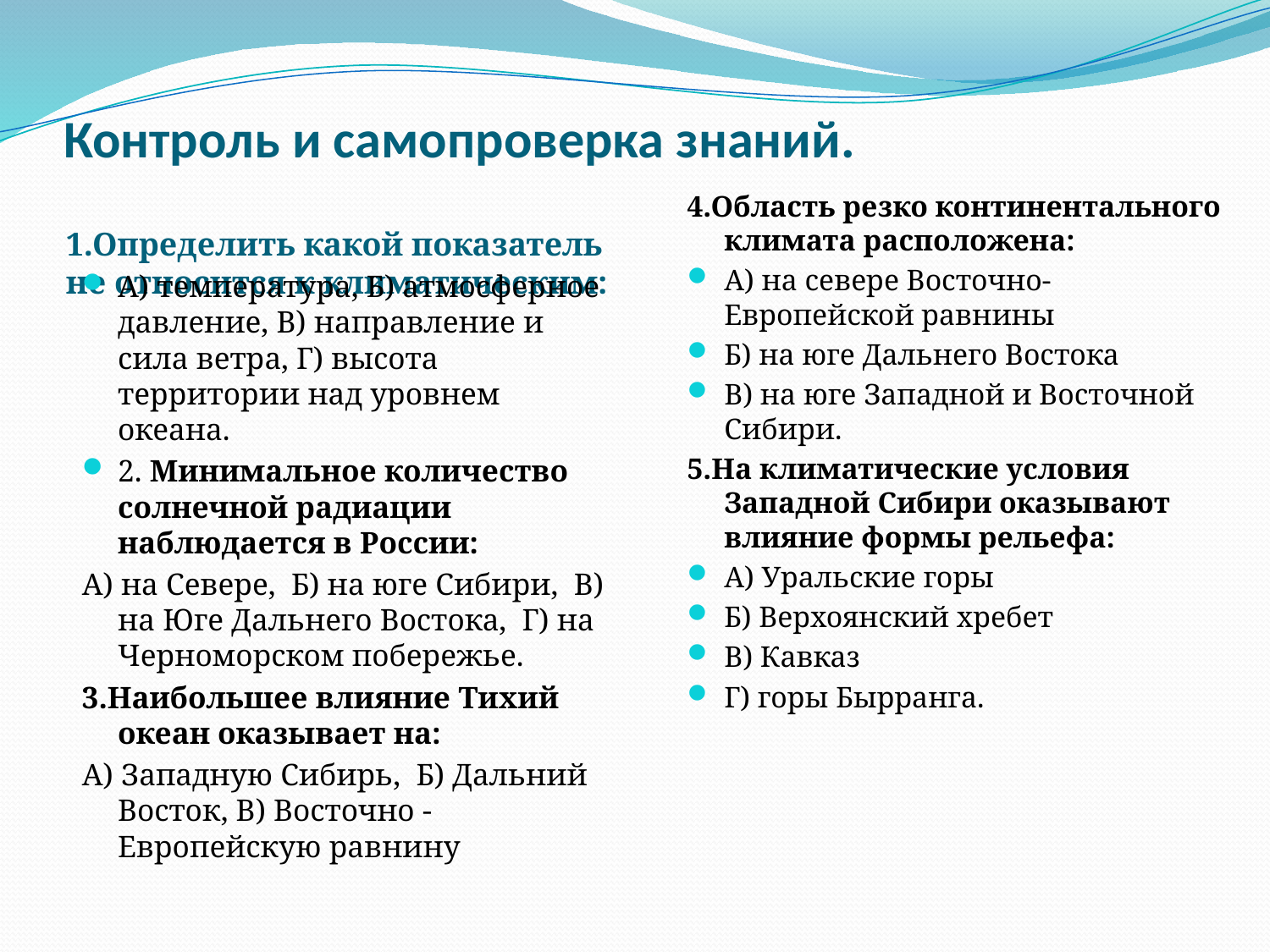

# Контроль и самопроверка знаний.
4.Область резко континентального климата расположена:
А) на севере Восточно-Европейской равнины
Б) на юге Дальнего Востока
В) на юге Западной и Восточной Сибири.
5.На климатические условия Западной Сибири оказывают влияние формы рельефа:
А) Уральские горы
Б) Верхоянский хребет
В) Кавказ
Г) горы Бырранга.

1.Определить какой показатель не относится к климатическим:

А) температура, Б) атмосферное давление, В) направление и сила ветра, Г) высота территории над уровнем океана.
2. Минимальное количество солнечной радиации наблюдается в России:
А) на Севере,  Б) на юге Сибири,  В) на Юге Дальнего Востока,  Г) на Черноморском побережье.
3.Наибольшее влияние Тихий океан оказывает на:
А) Западную Сибирь,  Б) Дальний Восток, В) Восточно - Европейскую равнину